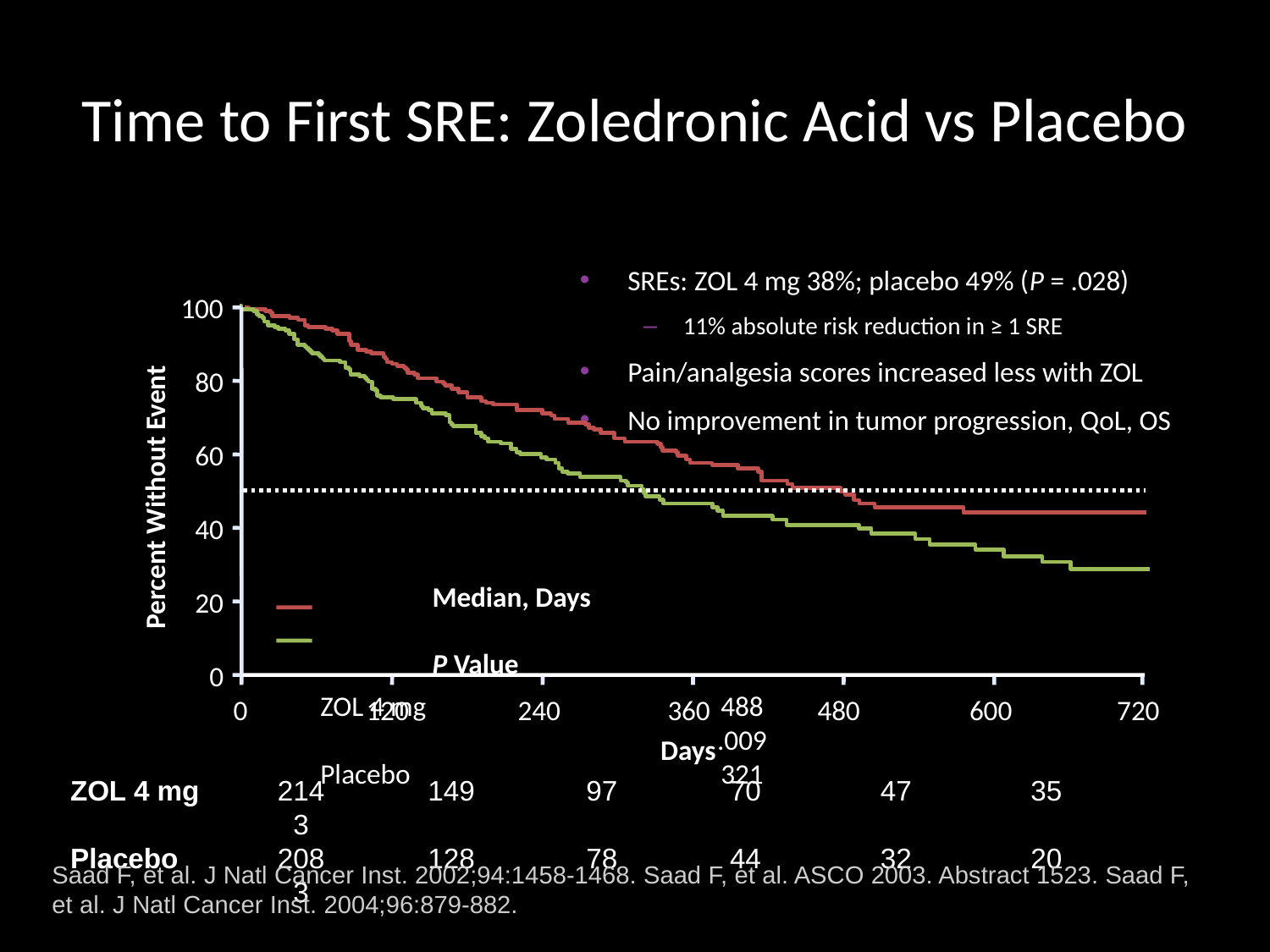

# Time to First SRE: Zoledronic Acid vs Placebo
SREs: ZOL 4 mg 38%; placebo 49% (P = .028)
11% absolute risk reduction in ≥ 1 SRE
Pain/analgesia scores increased less with ZOL
No improvement in tumor progression, QoL, OS
100

80

60

Percent Without Event
40

	Median, Days	P Value
ZOL 4 mg	488	.009
Placebo	321
20

0

0
120
240
360
480
600
720
Days
ZOL 4 mg	214	149	97	70	47	35	3
Placebo	208	128	78	44	32	20	3
Saad F, et al. J Natl Cancer Inst. 2002;94:1458-1468. Saad F, et al. ASCO 2003. Abstract 1523. Saad F, et al. J Natl Cancer Inst. 2004;96:879-882.